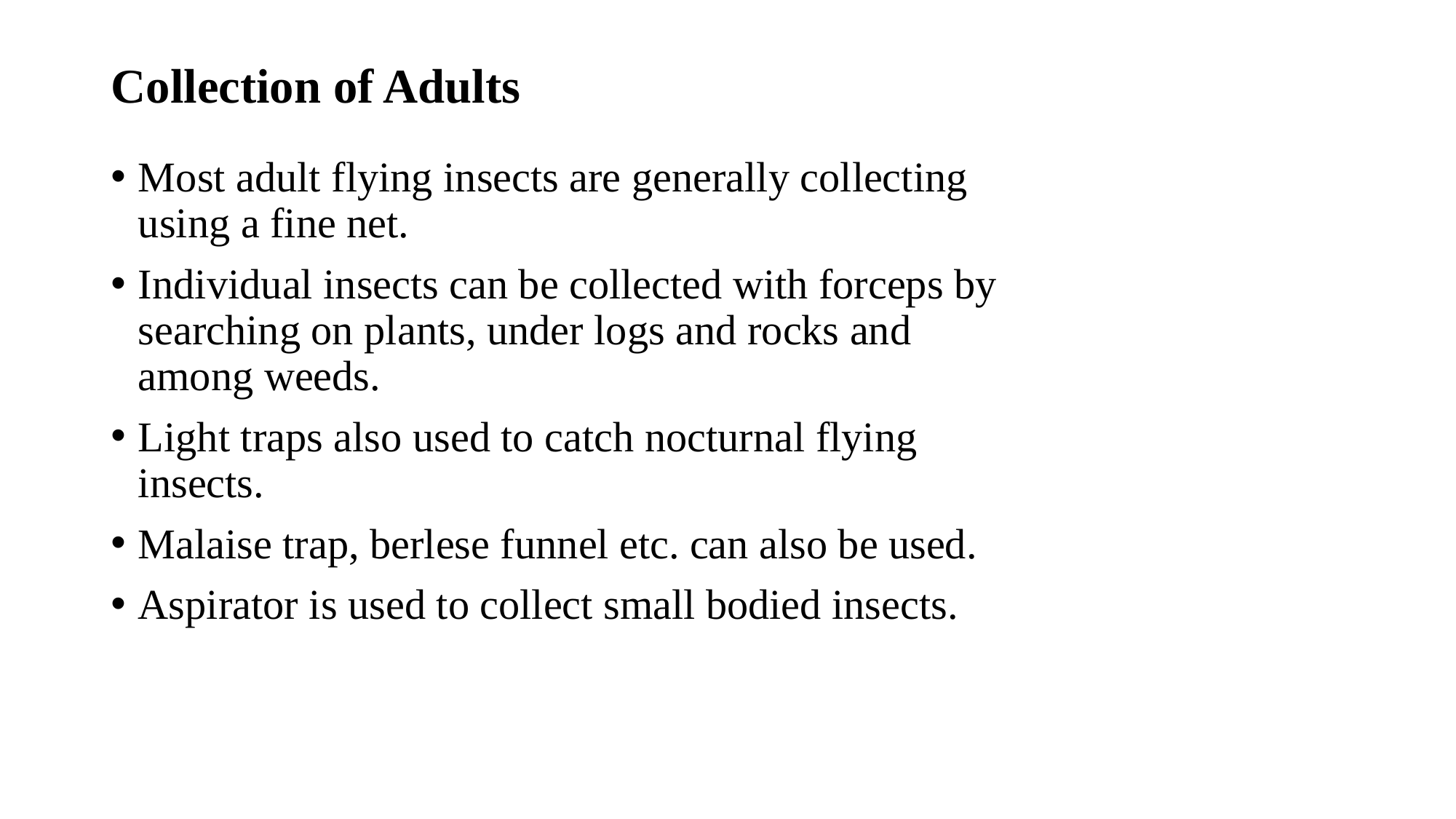

# Collection of Adults
Most adult flying insects are generally collecting using a fine net.
Individual insects can be collected with forceps by searching on plants, under logs and rocks and among weeds.
Light traps also used to catch nocturnal flying insects.
Malaise trap, berlese funnel etc. can also be used.
Aspirator is used to collect small bodied insects.